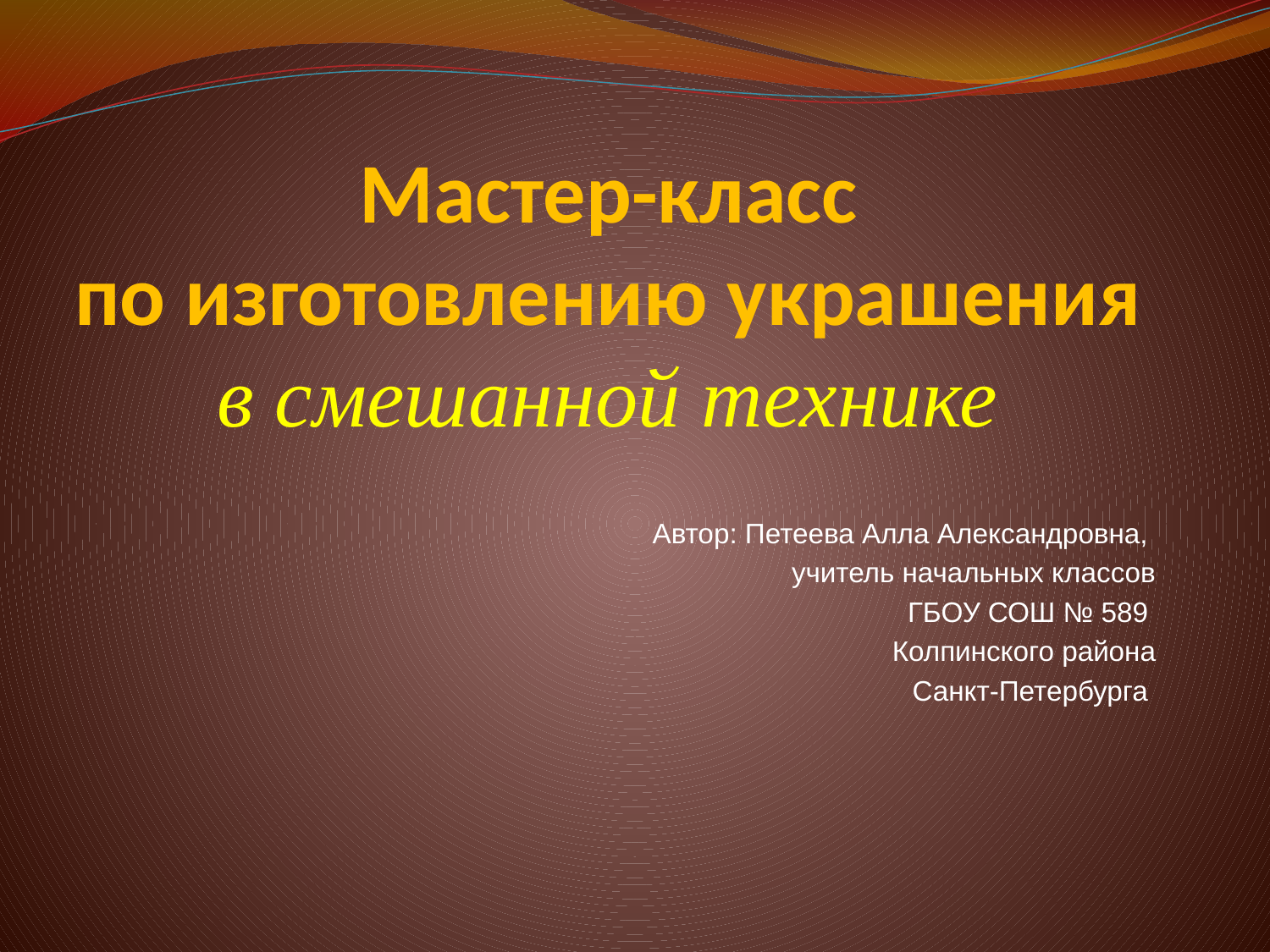

# Мастер-класс по изготовлению украшения в смешанной технике

Автор: Петеева Алла Александровна,
учитель начальных классов
ГБОУ СОШ № 589
Колпинского района
Санкт-Петербурга